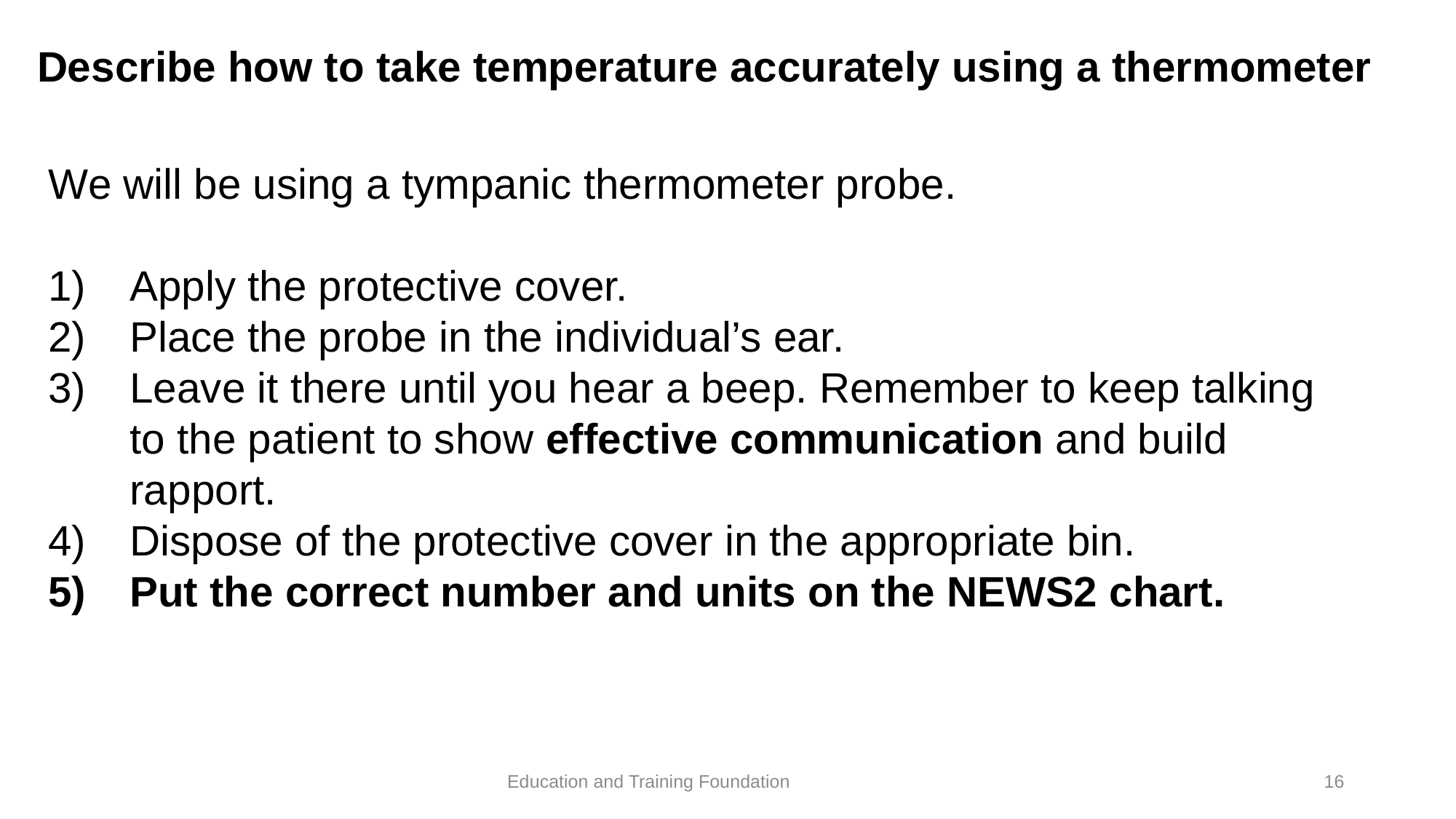

# Describe how to take temperature accurately using a thermometer
We will be using a tympanic thermometer probe.

Apply the protective cover.
Place the probe in the individual’s ear.
Leave it there until you hear a beep. Remember to keep talking to the patient to show effective communication and build rapport.
Dispose of the protective cover in the appropriate bin.
Put the correct number and units on the NEWS2 chart.
16
Education and Training Foundation